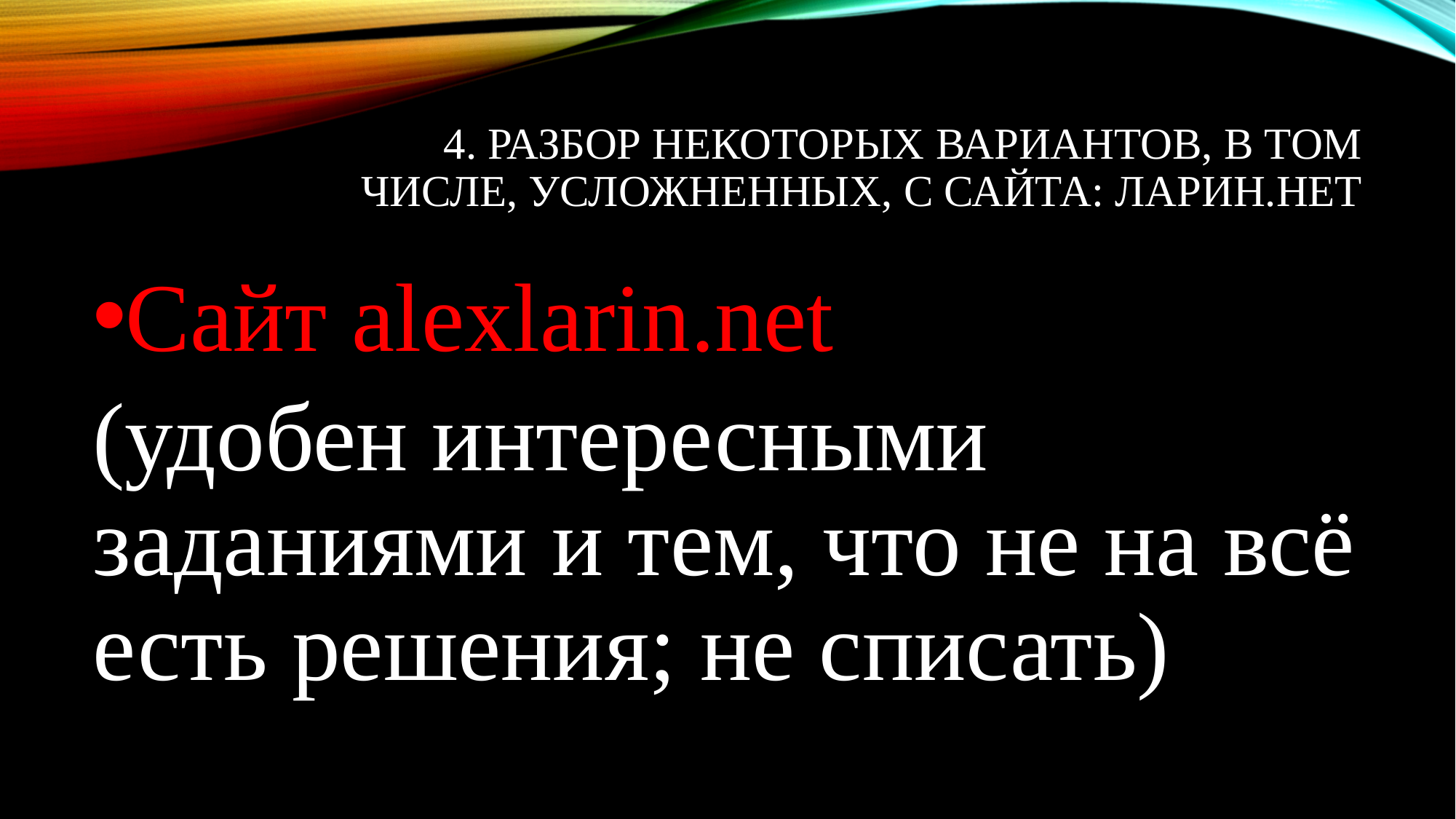

# 4. Разбор некоторых вариантов, в том числе, усложненных, с сайта: Ларин.нет
Сайт alexlarin.net
(удобен интересными заданиями и тем, что не на всё есть решения; не списать)